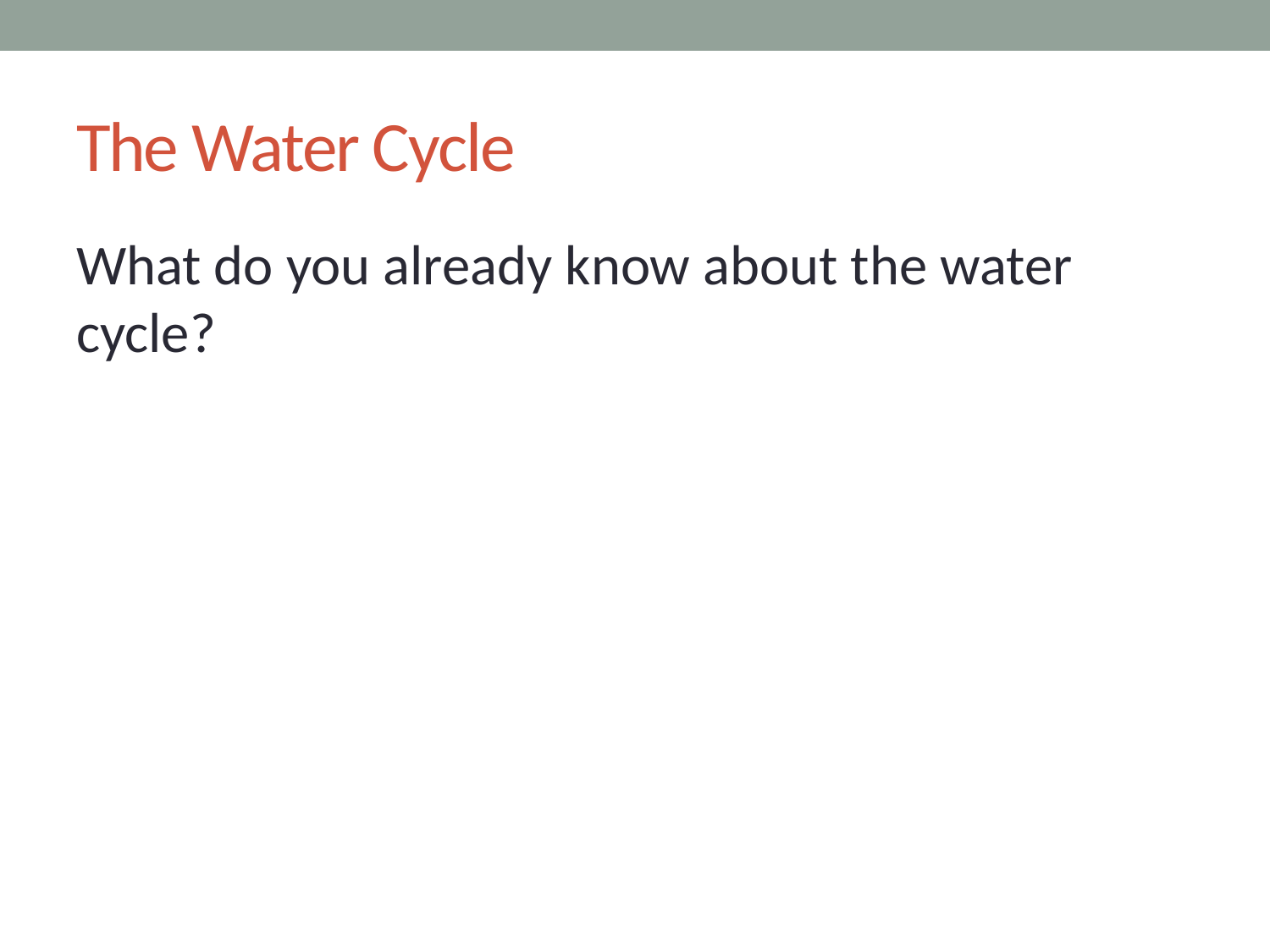

# The Water Cycle
What do you already know about the water cycle?